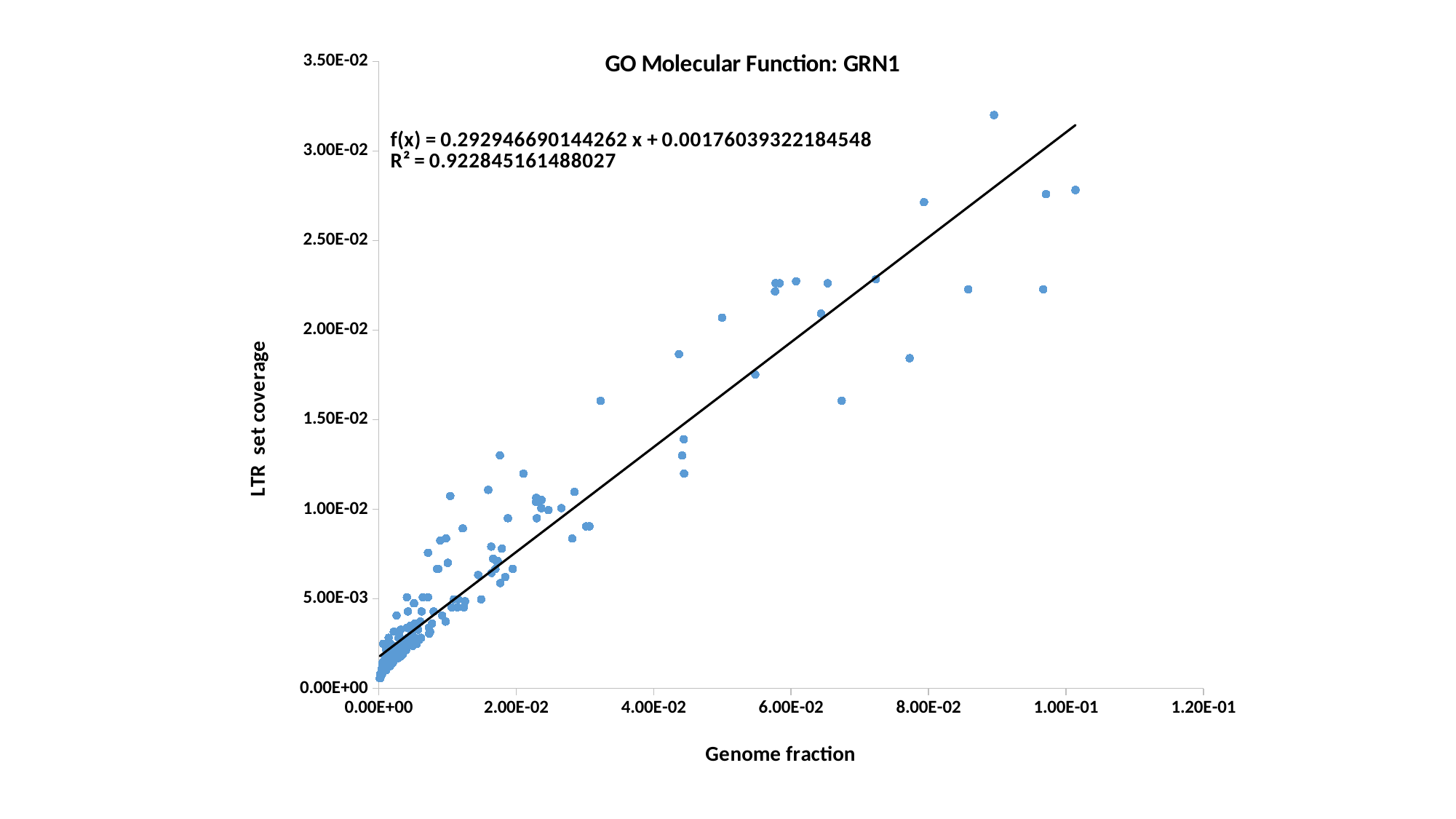

### Chart: GO Molecular Function: GRN1

| Category | LTR fraction |
|---|---|